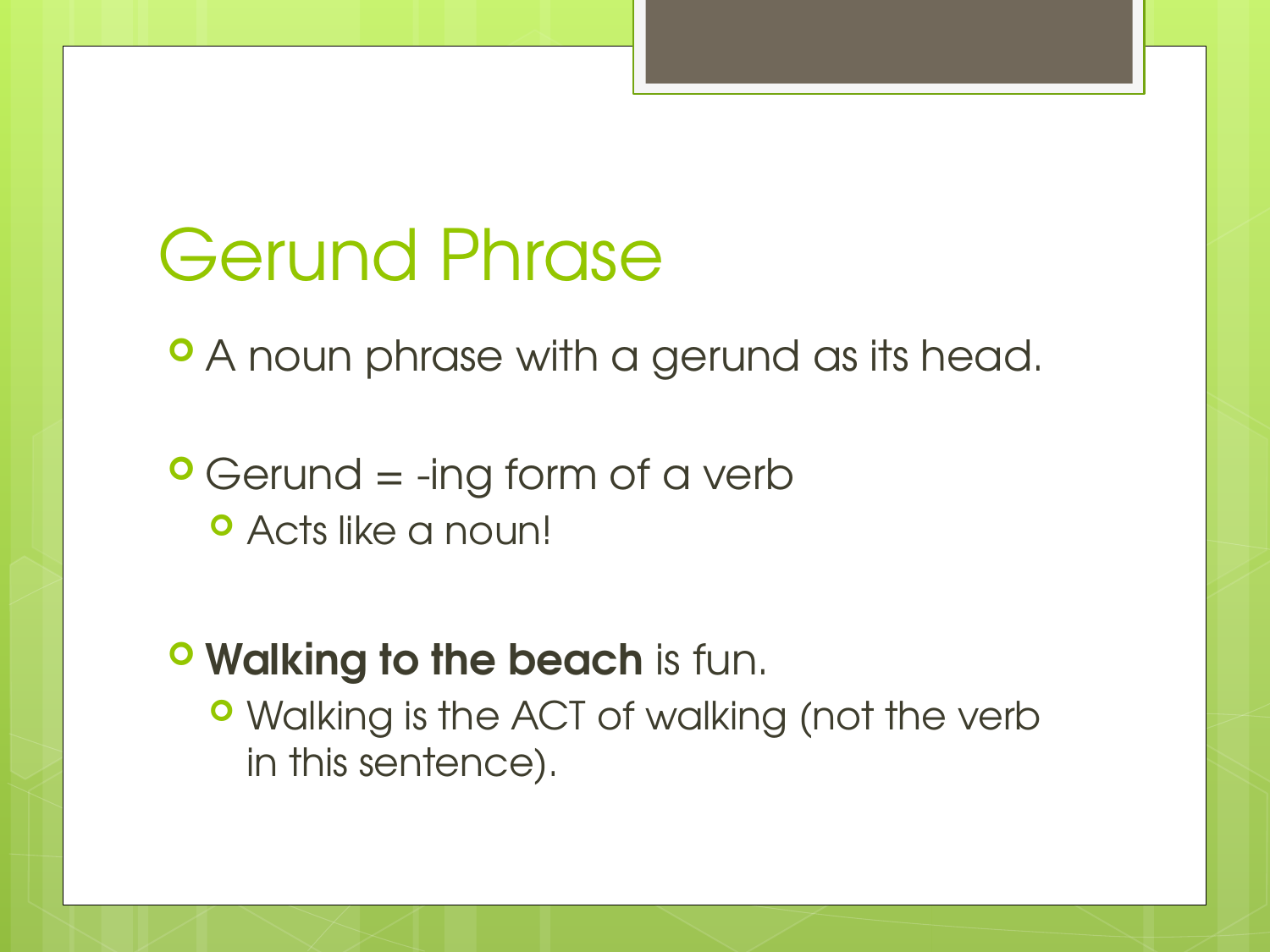

# Gerund Phrase
A noun phrase with a gerund as its head.

Gerund = -ing form of a verb
Acts like a noun!

Walking to the beach is fun.
Walking is the ACT of walking (not the verb in this sentence).